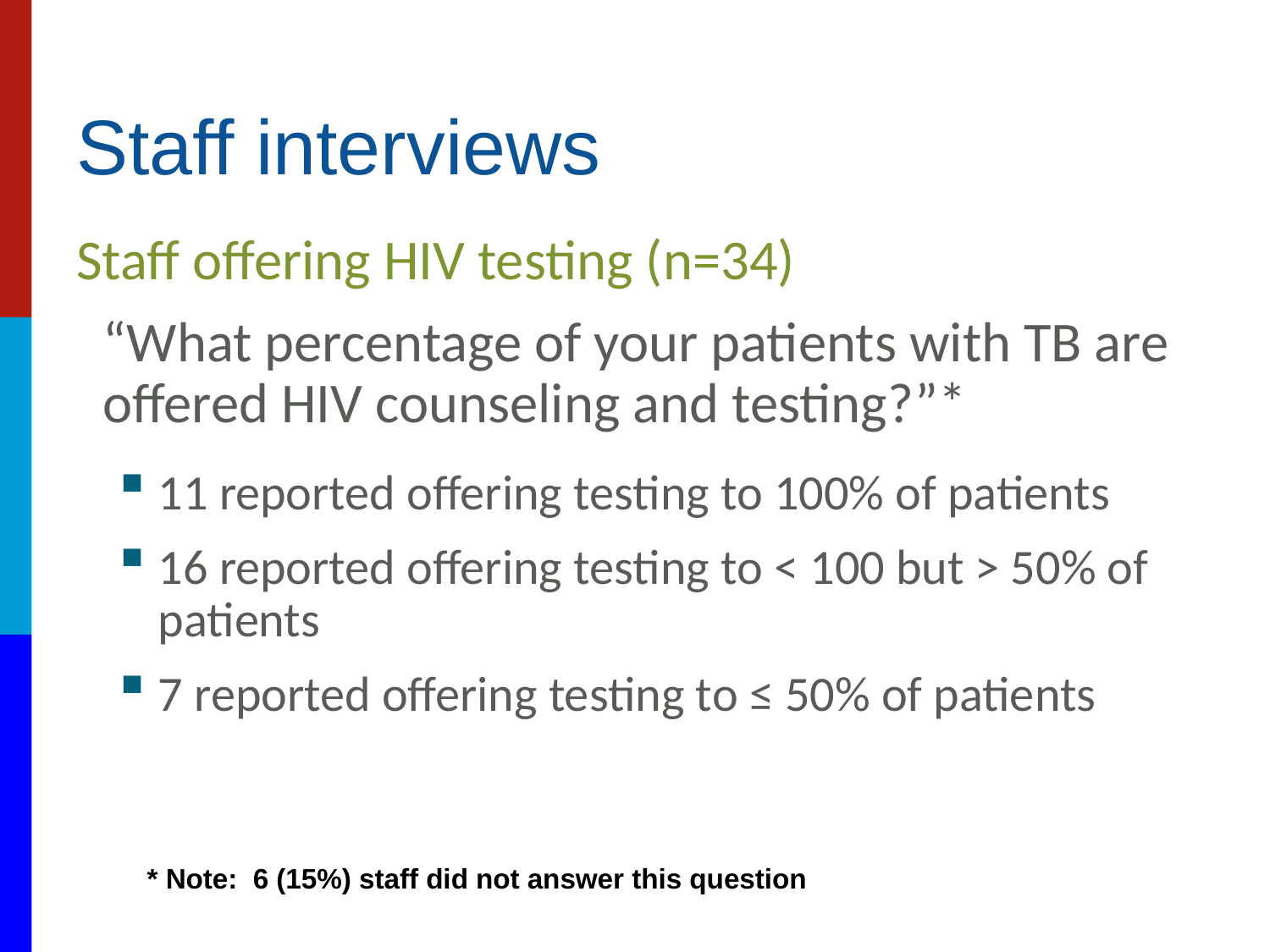

# Staff interviews
Staff offering HIV testing (n=34)
“What percentage of your patients with TB are offered HIV counseling and testing?”*
11 reported offering testing to 100% of patients
16 reported offering testing to < 100 but > 50% of patients
7 reported offering testing to ≤ 50% of patients
* Note:  6 (15%) staff did not answer this question